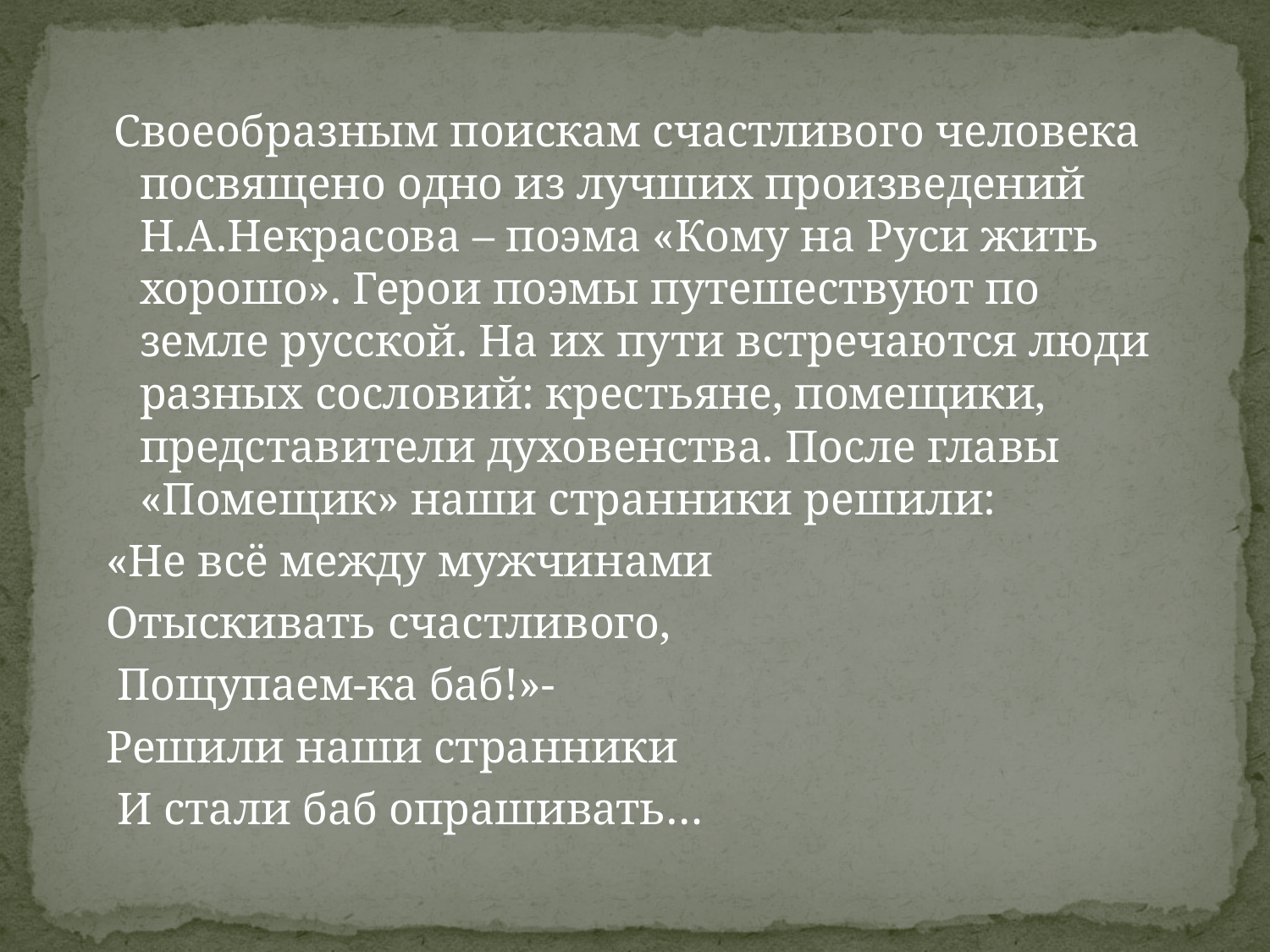

#

 Своеобразным поискам счастливого человека посвящено одно из лучших произведений Н.А.Некрасова – поэма «Кому на Руси жить хорошо». Герои поэмы путешествуют по земле русской. На их пути встречаются люди разных сословий: крестьяне, помещики, представители духовенства. После главы «Помещик» наши странники решили:
«Не всё между мужчинами
Отыскивать счастливого,
 Пощупаем-ка баб!»-
Решили наши странники
 И стали баб опрашивать…